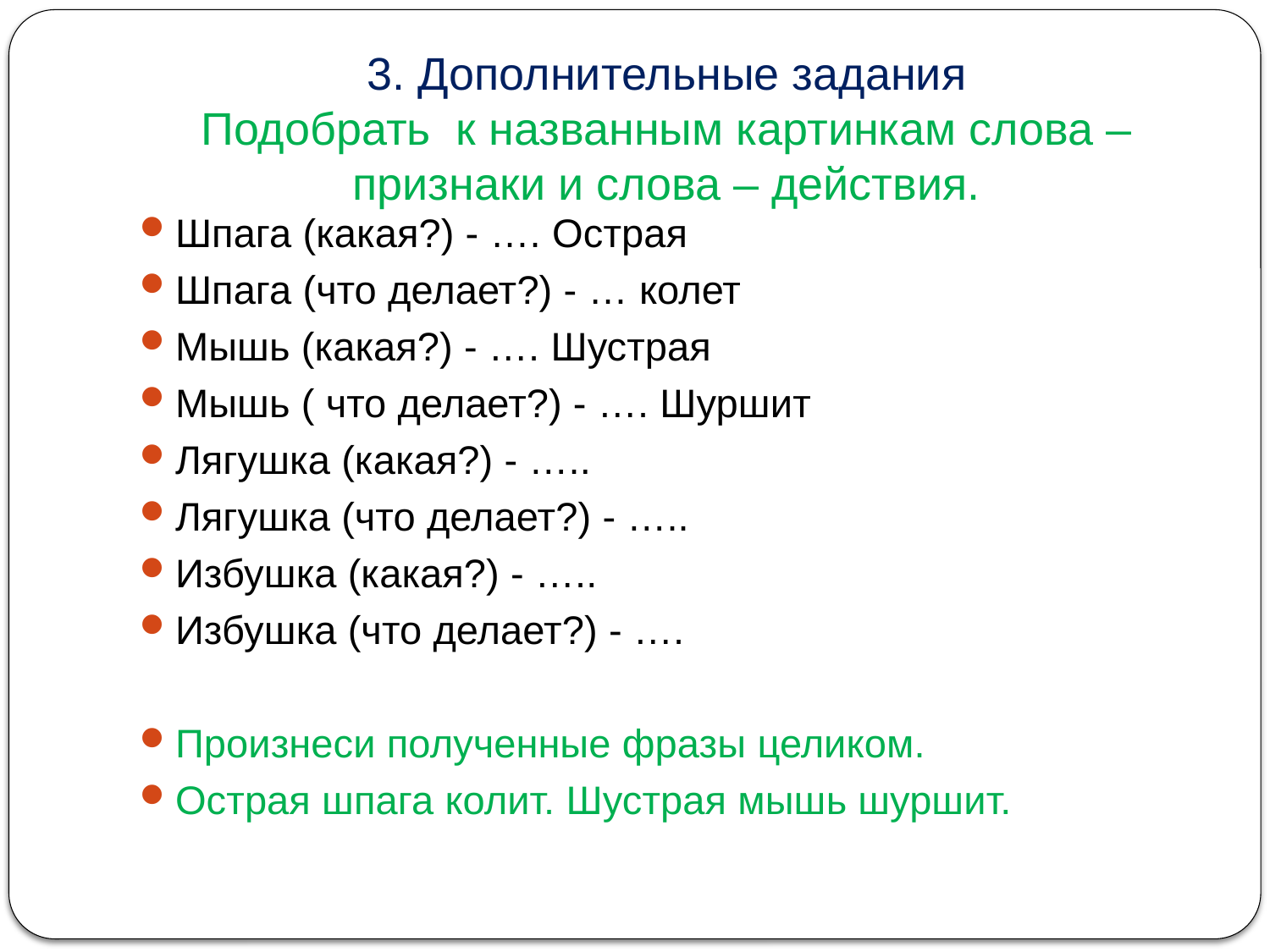

# 3. Дополнительные задания Подобрать  к названным картинкам слова – признаки и слова – действия.
Шпага (какая?) - …. Острая
Шпага (что делает?) - … колет
Мышь (какая?) - …. Шустрая
Мышь ( что делает?) - …. Шуршит
Лягушка (какая?) - …..
Лягушка (что делает?) - …..
Избушка (какая?) - …..
Избушка (что делает?) - ….

Произнеси полученные фразы целиком.
Острая шпага колит. Шустрая мышь шуршит.